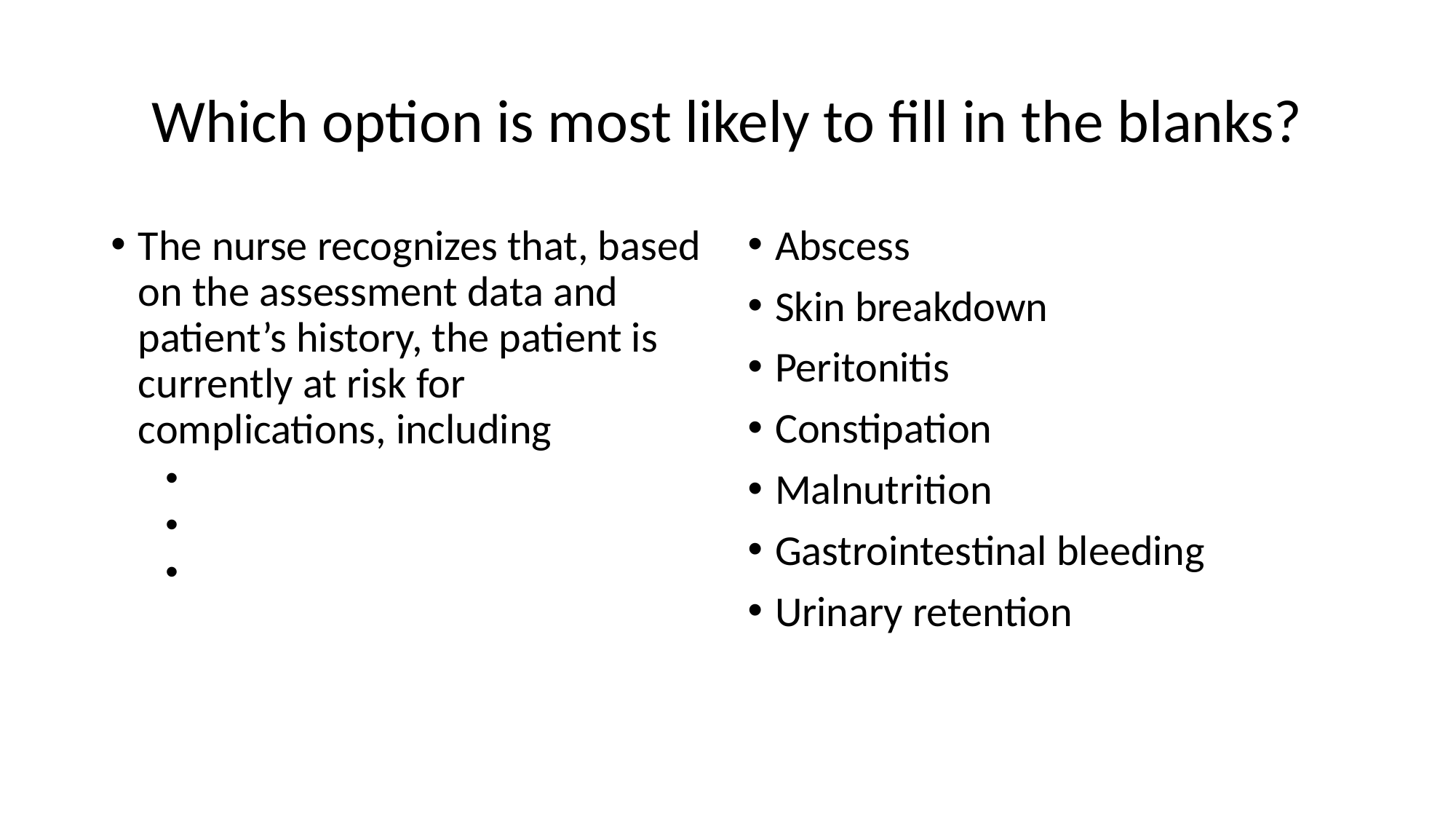

# Which option is most likely to fill in the blanks?
The nurse recognizes that, based on the assessment data and patient’s history, the patient is currently at risk for complications, including

Abscess
Skin breakdown
Peritonitis
Constipation
Malnutrition
Gastrointestinal bleeding
Urinary retention